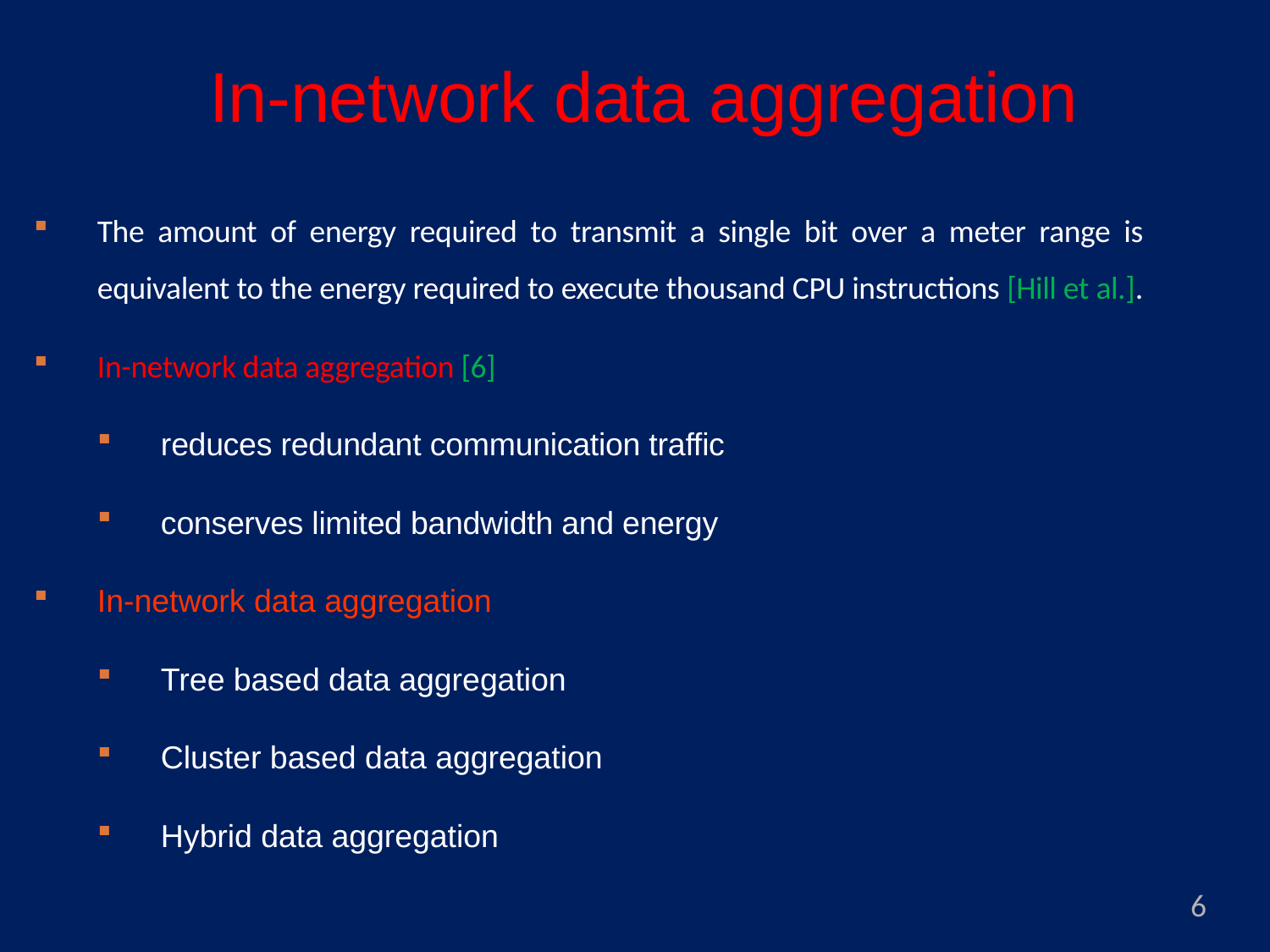

# In-network data aggregation
The amount of energy required to transmit a single bit over a meter range is equivalent to the energy required to execute thousand CPU instructions [Hill et al.].
In-network data aggregation [6]
reduces redundant communication traffic
conserves limited bandwidth and energy
In-network data aggregation
Tree based data aggregation
Cluster based data aggregation
Hybrid data aggregation
6